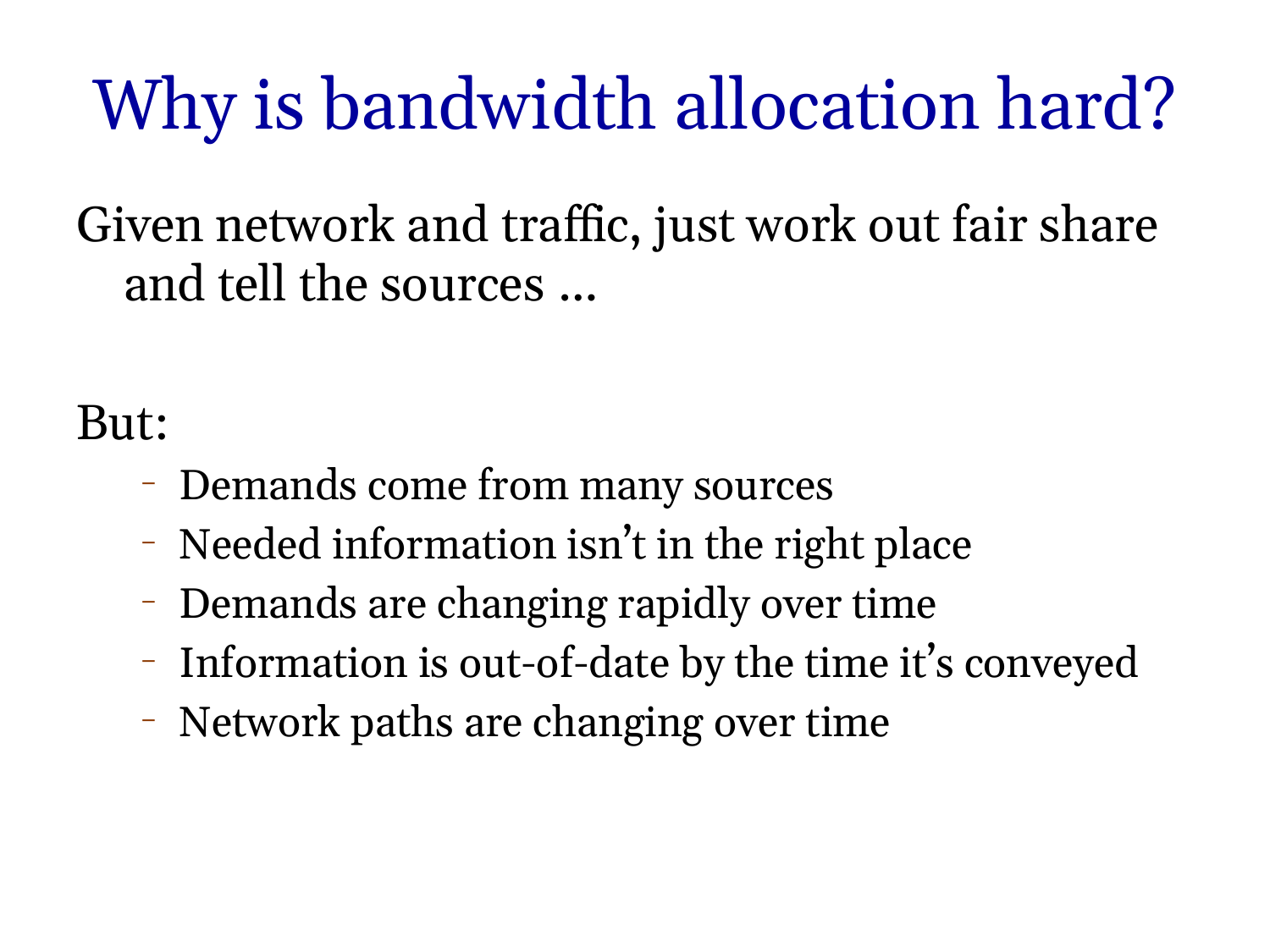

# Why is bandwidth allocation hard?
Given network and traffic, just work out fair share and tell the sources …

But:
Demands come from many sources
Needed information isn’t in the right place
Demands are changing rapidly over time
Information is out-of-date by the time it’s conveyed
Network paths are changing over time